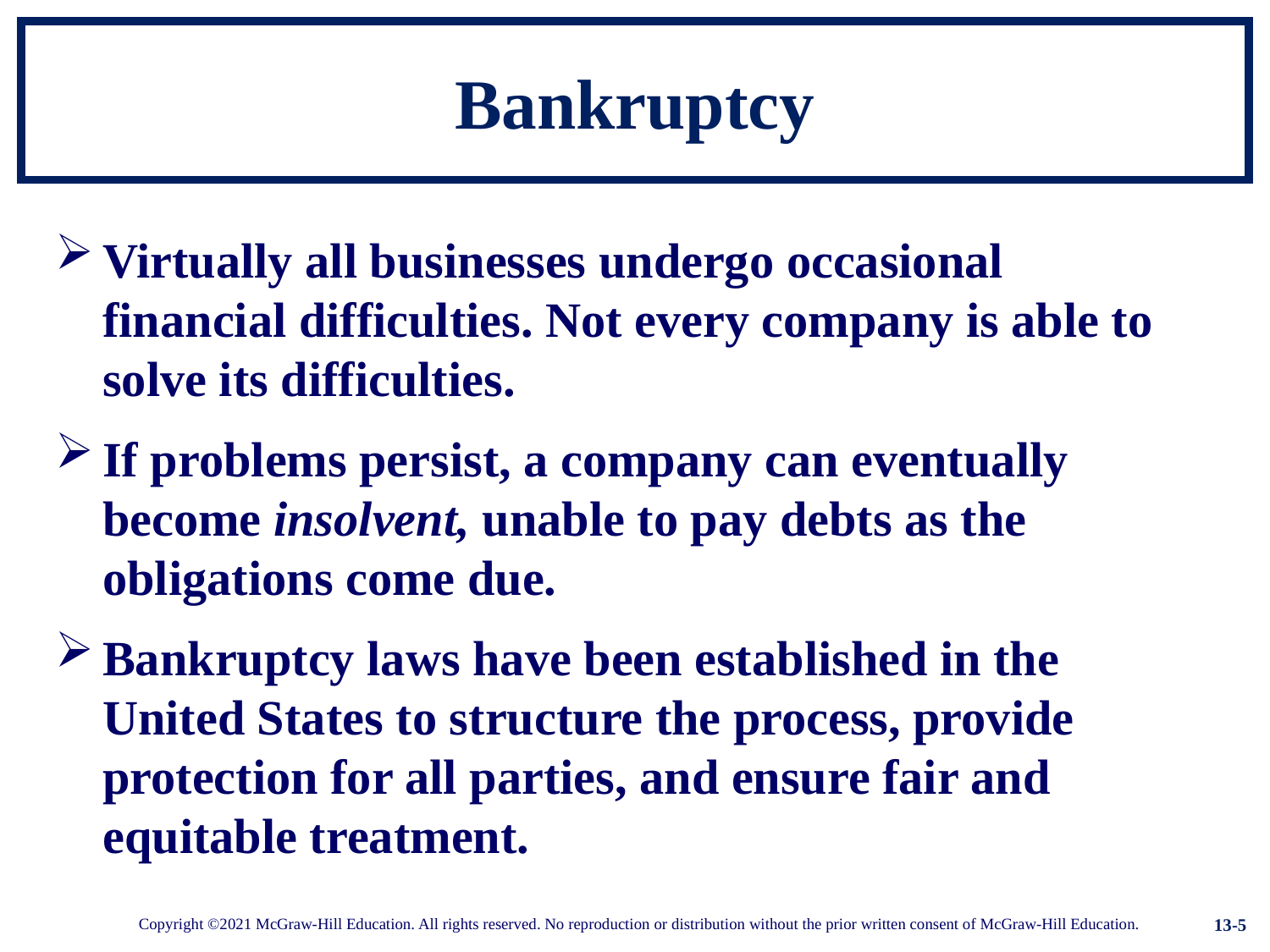

# Bankruptcy
Virtually all businesses undergo occasional financial difficulties. Not every company is able to solve its difficulties.
If problems persist, a company can eventually become insolvent, unable to pay debts as the obligations come due.
Bankruptcy laws have been established in the United States to structure the process, provide protection for all parties, and ensure fair and equitable treatment.
13-5
Copyright ©2021 McGraw-Hill Education. All rights reserved. No reproduction or distribution without the prior written consent of McGraw-Hill Education.